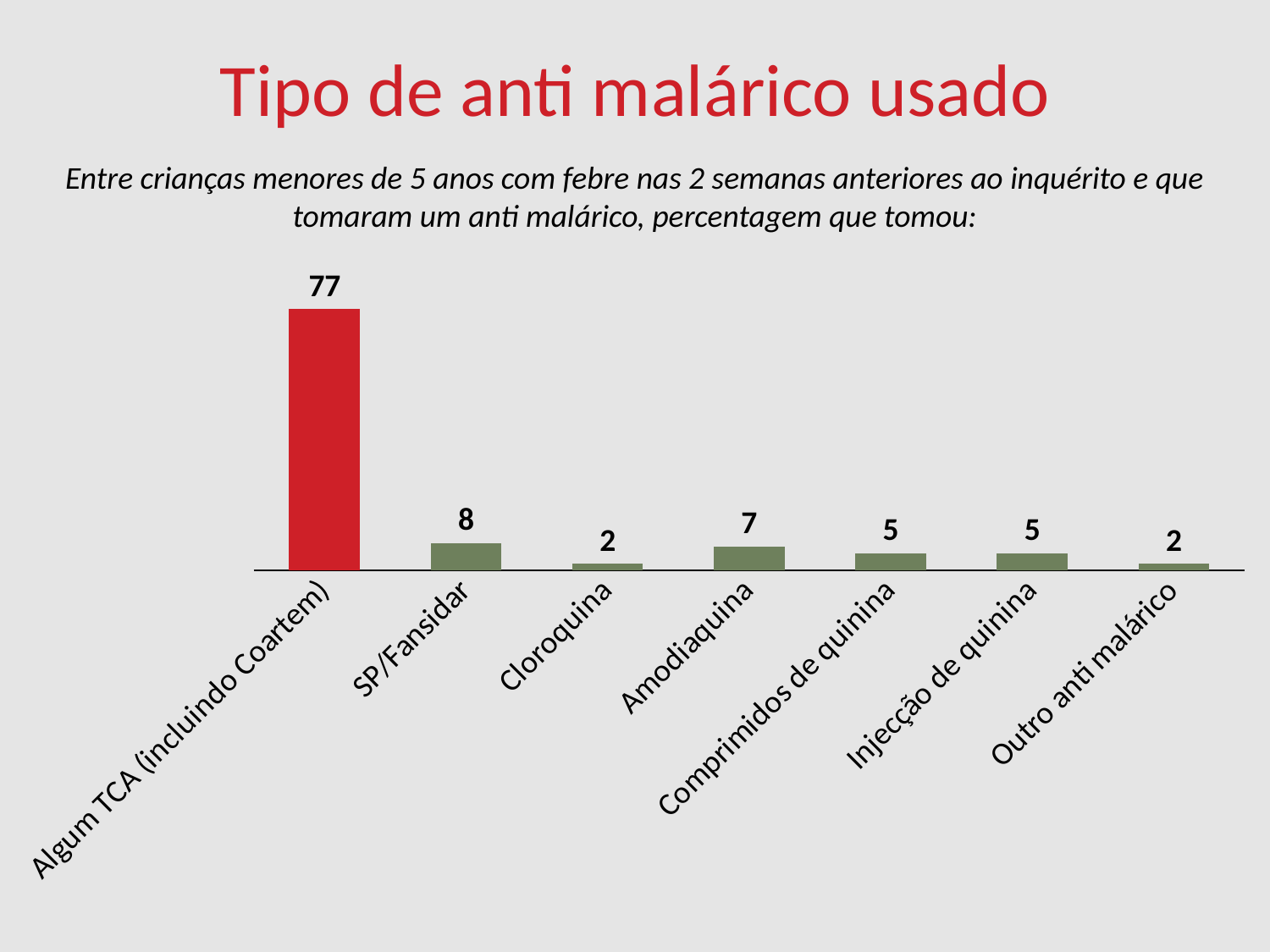

Tipo de anti malárico usado
Entre crianças menores de 5 anos com febre nas 2 semanas anteriores ao inquérito e que tomaram um anti malárico, percentagem que tomou:

### Chart

| Category | Age in months |
|---|---|
| Algum TCA (incluindo Coartem) | 77.0 |
| SP/Fansidar | 8.0 |
| Cloroquina | 2.0 |
| Amodiaquina | 7.0 |
| Comprimidos de quinina | 5.0 |
| Injecção de quinina | 5.0 |
| Outro anti malárico | 2.0 |